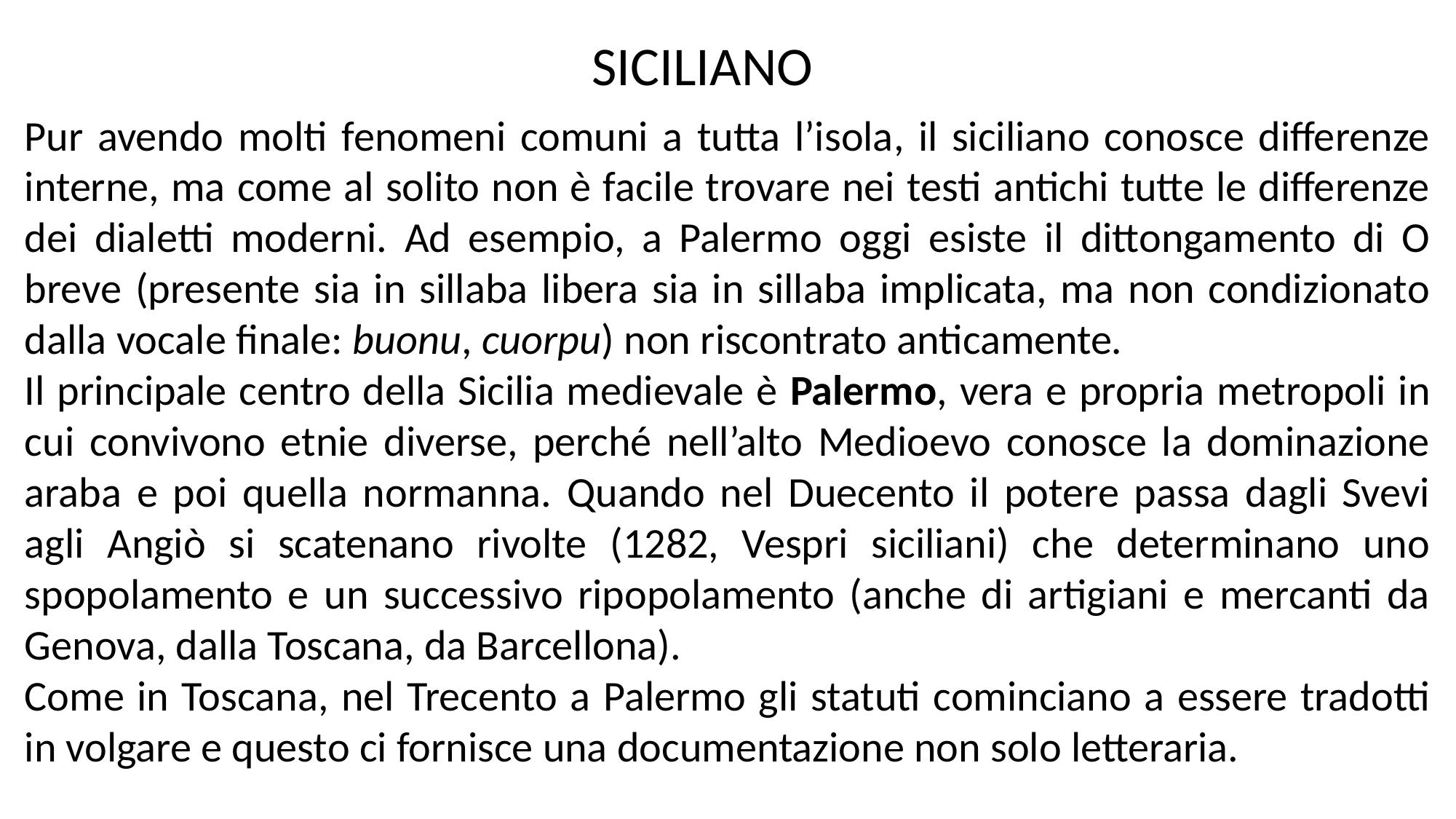

SICILIANO
Pur avendo molti fenomeni comuni a tutta l’isola, il siciliano conosce differenze interne, ma come al solito non è facile trovare nei testi antichi tutte le differenze dei dialetti moderni. Ad esempio, a Palermo oggi esiste il dittongamento di O breve (presente sia in sillaba libera sia in sillaba implicata, ma non condizionato dalla vocale finale: buonu, cuorpu) non riscontrato anticamente.
Il principale centro della Sicilia medievale è Palermo, vera e propria metropoli in cui convivono etnie diverse, perché nell’alto Medioevo conosce la dominazione araba e poi quella normanna. Quando nel Duecento il potere passa dagli Svevi agli Angiò si scatenano rivolte (1282, Vespri siciliani) che determinano uno spopolamento e un successivo ripopolamento (anche di artigiani e mercanti da Genova, dalla Toscana, da Barcellona).
Come in Toscana, nel Trecento a Palermo gli statuti cominciano a essere tradotti in volgare e questo ci fornisce una documentazione non solo letteraria.